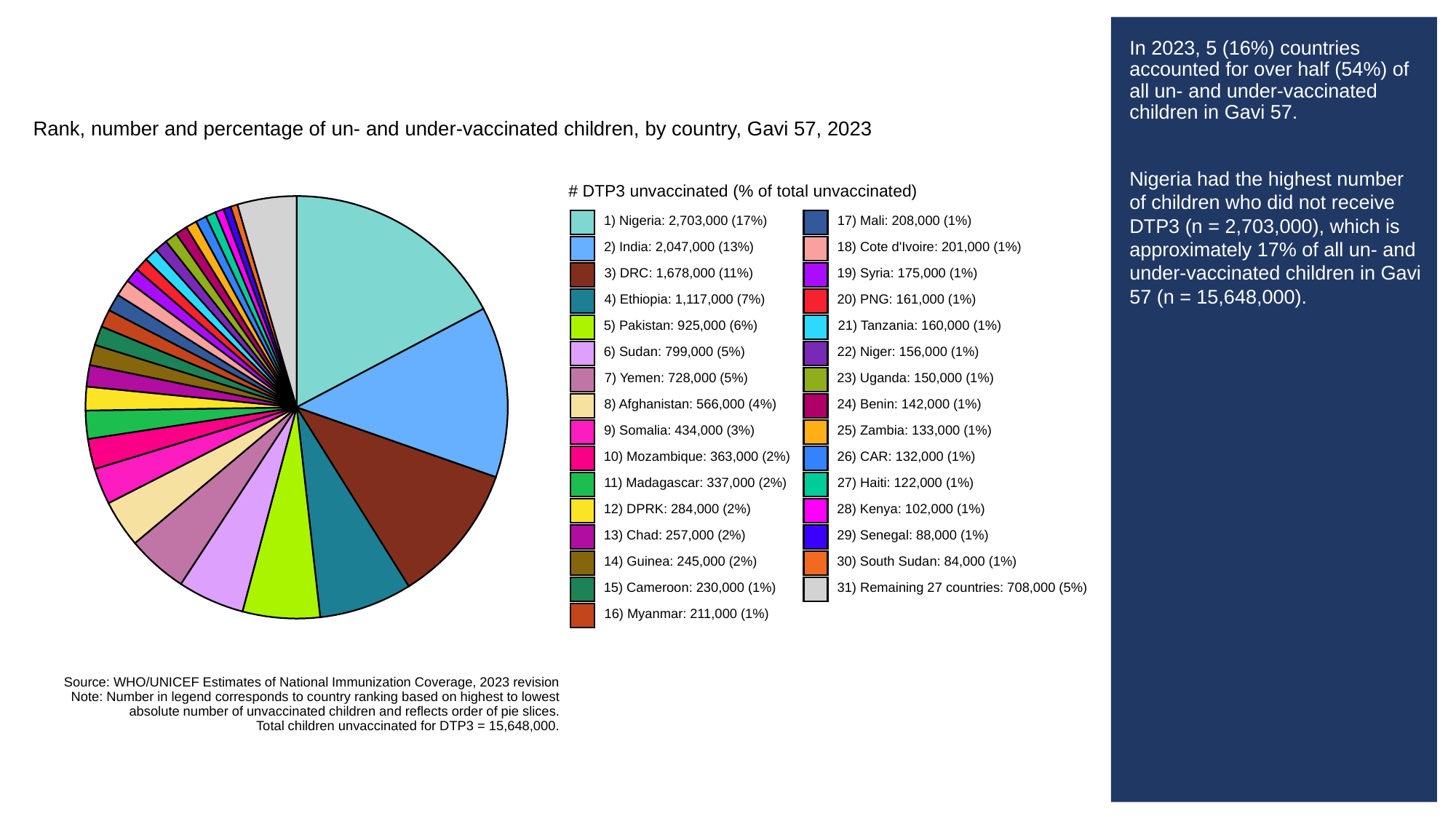

# In 2023, 5 (16%) countries accounted for over half (54%) of all un- and under-vaccinated children in Gavi 57.

Nigeria had the highest number of children who did not receive DTP3 (n = 2,703,000), which is approximately 17% of all un- and under-vaccinated children in Gavi 57 (n = 15,648,000).

Rank, number and percentage of un- and under-vaccinated children, by country, Gavi 57, 2023
# DTP3 unvaccinated (% of total unvaccinated)

1) Nigeria: 2,703,000 (17%)
17) Mali: 208,000 (1%)

2) India: 2,047,000 (13%)
18) Cote d'Ivoire: 201,000 (1%)

3) DRC: 1,678,000 (11%)
19) Syria: 175,000 (1%)

4) Ethiopia: 1,117,000 (7%)
20) PNG: 161,000 (1%)

5) Pakistan: 925,000 (6%)
21) Tanzania: 160,000 (1%)

6) Sudan: 799,000 (5%)
22) Niger: 156,000 (1%)

7) Yemen: 728,000 (5%)
23) Uganda: 150,000 (1%)

8) Afghanistan: 566,000 (4%)
24) Benin: 142,000 (1%)

9) Somalia: 434,000 (3%)
25) Zambia: 133,000 (1%)

10) Mozambique: 363,000 (2%)
26) CAR: 132,000 (1%)

11) Madagascar: 337,000 (2%)
27) Haiti: 122,000 (1%)

12) DPRK: 284,000 (2%)
28) Kenya: 102,000 (1%)

13) Chad: 257,000 (2%)
29) Senegal: 88,000 (1%)

14) Guinea: 245,000 (2%)
30) South Sudan: 84,000 (1%)

15) Cameroon: 230,000 (1%)
31) Remaining 27 countries: 708,000 (5%)

16) Myanmar: 211,000 (1%)
Source: WHO/UNICEF Estimates of National Immunization Coverage, 2023 revision
Note: Number in legend corresponds to country ranking based on highest to lowest
absolute number of unvaccinated children and reflects order of pie slices.
Total children unvaccinated for DTP3 = 15,648,000.